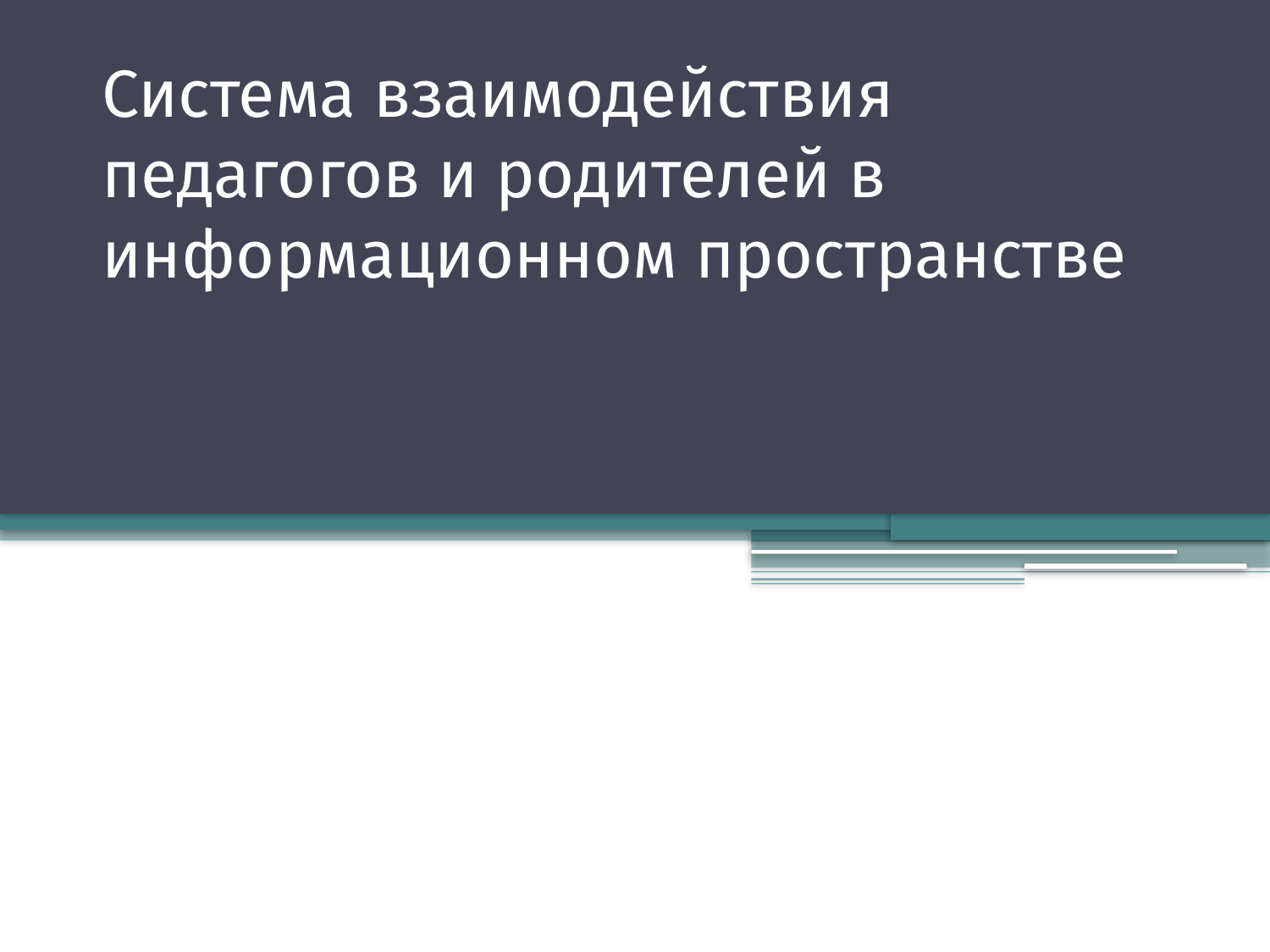

# Система взаимодействия педагогов и родителей в информационном пространстве